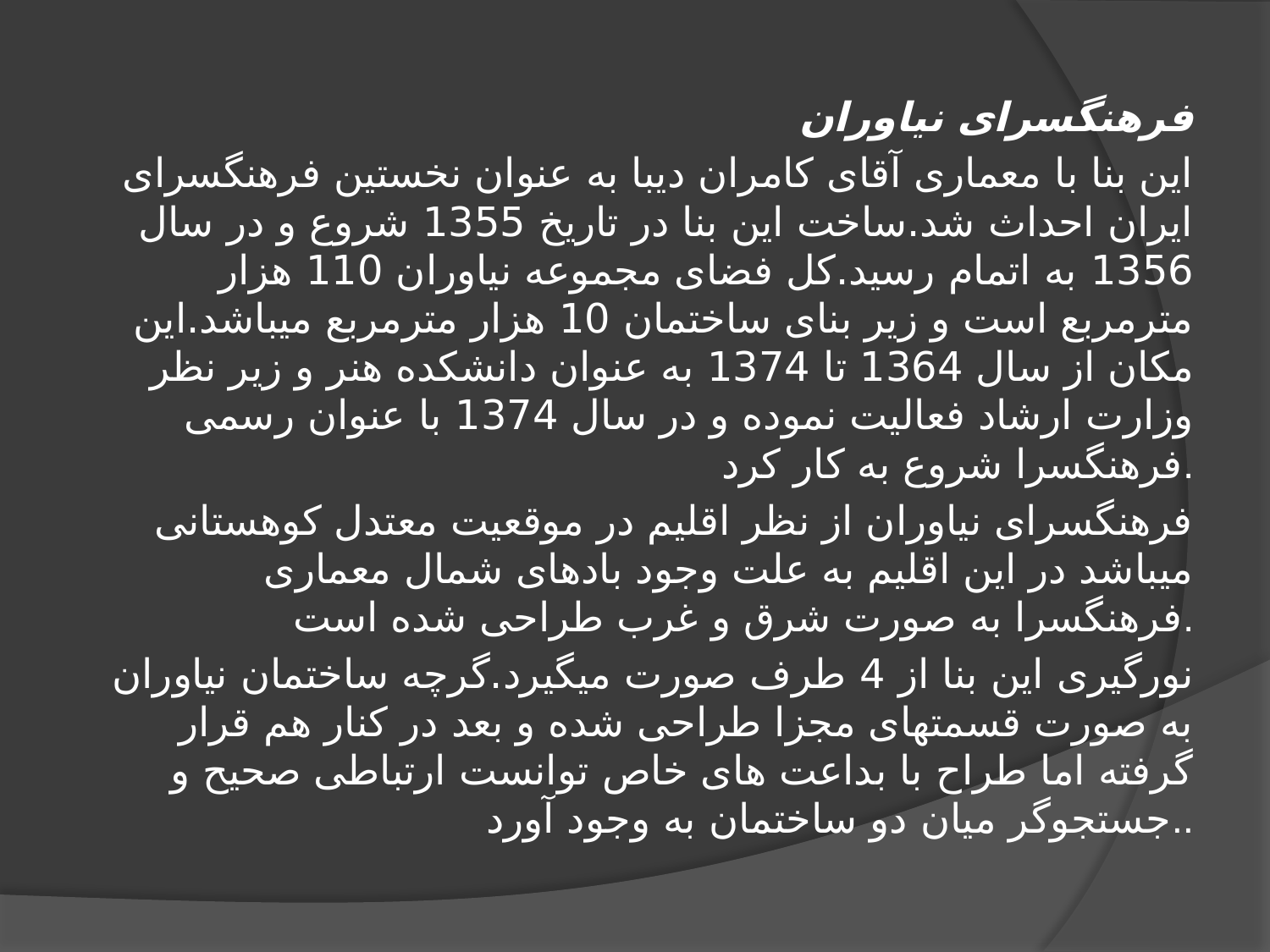

فرهنگسرای نیاوران
این بنا با معماری آقای کامران دیبا به عنوان نخستین فرهنگسرای ایران احداث شد.ساخت این بنا در تاریخ 1355 شروع و در سال 1356 به اتمام رسید.کل فضای مجموعه نیاوران 110 هزار مترمربع است و زیر بنای ساختمان 10 هزار مترمربع میباشد.این مکان از سال 1364 تا 1374 به عنوان دانشکده هنر و زیر نظر وزارت ارشاد فعالیت نموده و در سال 1374 با عنوان رسمی فرهنگسرا شروع به کار کرد.
فرهنگسرای نیاوران از نظر اقلیم در موقعیت معتدل کوهستانی میباشد در این اقلیم به علت وجود بادهای شمال معماری فرهنگسرا به صورت شرق و غرب طراحی شده است.
نورگیری این بنا از 4 طرف صورت میگیرد.گرچه ساختمان نیاوران به صورت قسمتهای مجزا طراحی شده و بعد در کنار هم قرار گرفته اما طراح با بداعت های خاص توانست ارتباطی صحیح و جستجوگر میان دو ساختمان به وجود آورد..